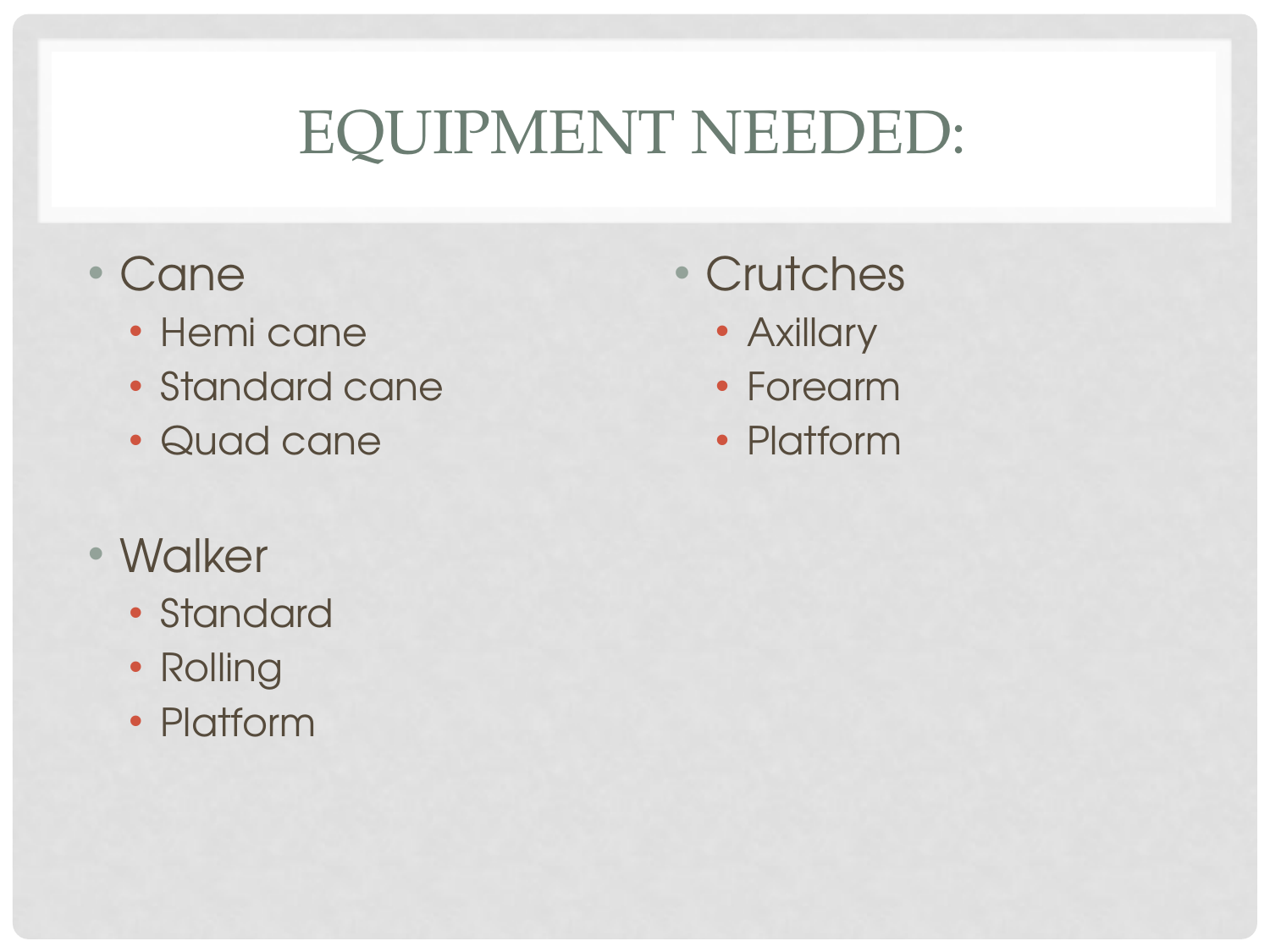

# Equipment Needed:
Cane
Hemi cane
Standard cane
Quad cane

Walker
Standard
Rolling
Platform

Crutches
Axillary
Forearm
Platform